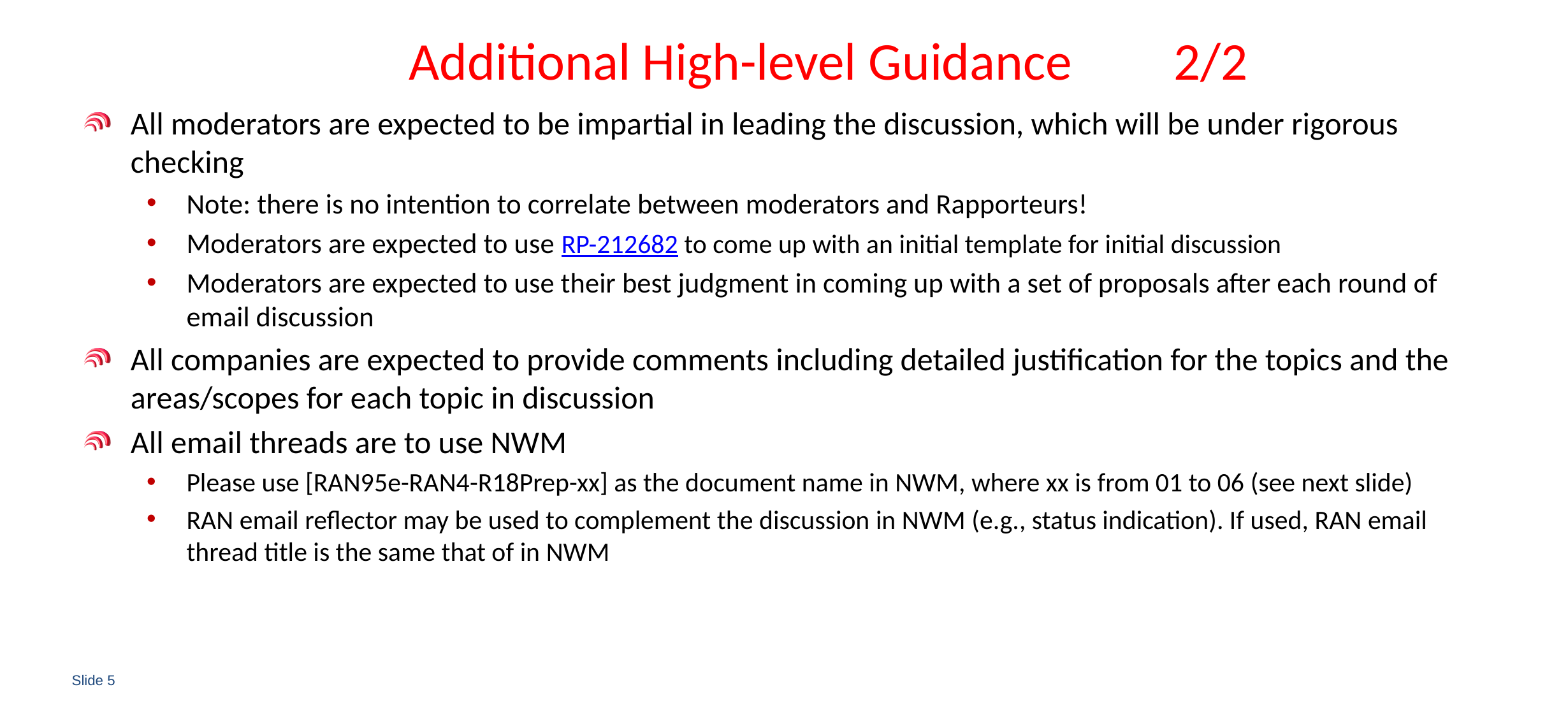

# Additional High-level Guidance		2/2
All moderators are expected to be impartial in leading the discussion, which will be under rigorous checking
Note: there is no intention to correlate between moderators and Rapporteurs!
Moderators are expected to use RP-212682 to come up with an initial template for initial discussion
Moderators are expected to use their best judgment in coming up with a set of proposals after each round of email discussion
All companies are expected to provide comments including detailed justification for the topics and the areas/scopes for each topic in discussion
All email threads are to use NWM
Please use [RAN95e-RAN4-R18Prep-xx] as the document name in NWM, where xx is from 01 to 06 (see next slide)
RAN email reflector may be used to complement the discussion in NWM (e.g., status indication). If used, RAN email thread title is the same that of in NWM